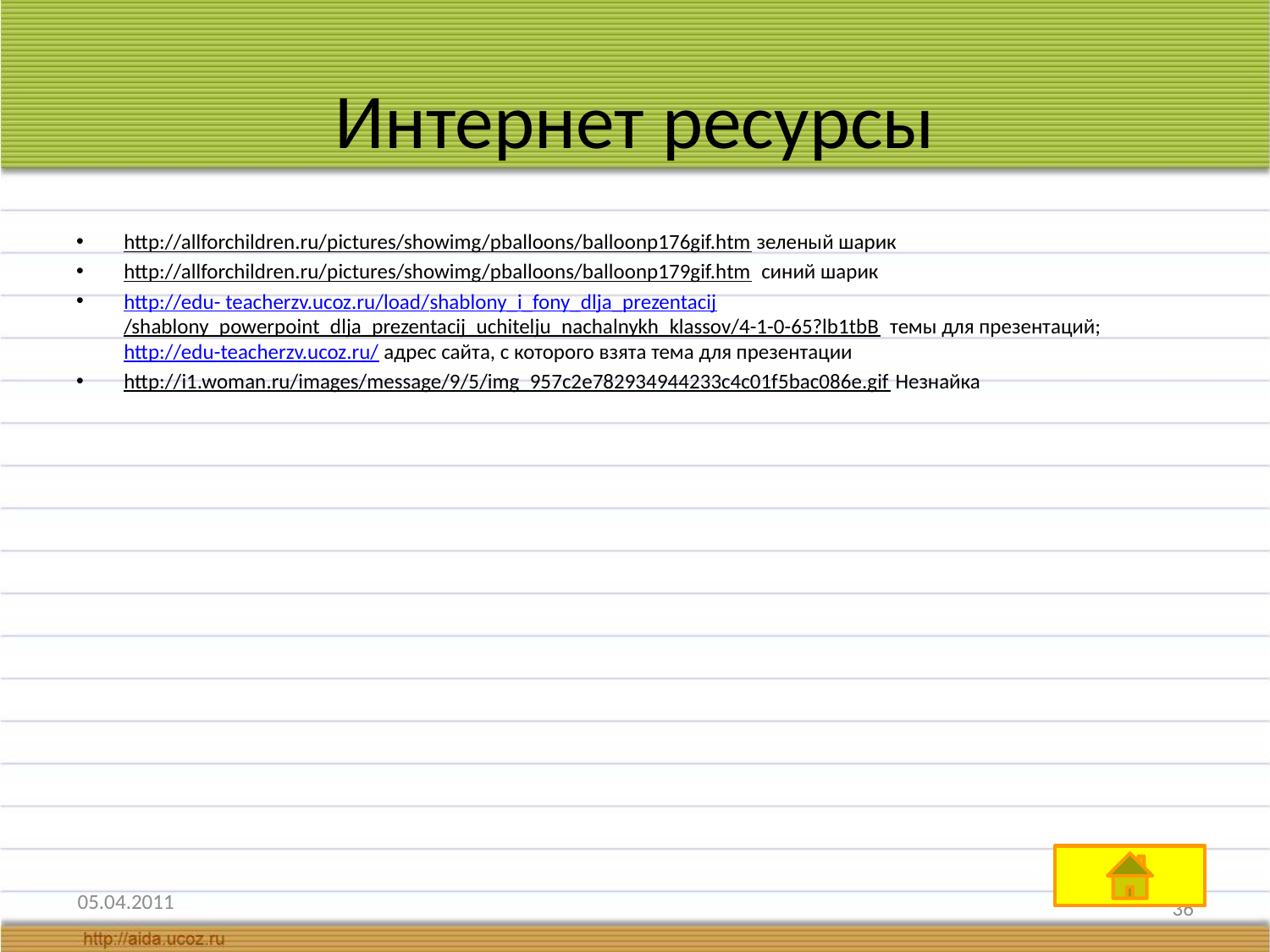

# Интернет ресурсы
http://allforchildren.ru/pictures/showimg/pballoons/balloonp176gif.htm зеленый шарик
http://allforchildren.ru/pictures/showimg/pballoons/balloonp179gif.htm  синий шарик
http://edu- teacherzv.ucoz.ru/load/shablony_i_fony_dlja_prezentacij/shablony_powerpoint_dlja_prezentacij_uchitelju_nachalnykh_klassov/4-1-0-65?lb1tbB  темы для презентаций;  http://edu-teacherzv.ucoz.ru/ адрес сайта, с которого взята тема для презентации
http://i1.woman.ru/images/message/9/5/img_957c2e782934944233c4c01f5bac086e.gif Незнайка

05.04.2011
36